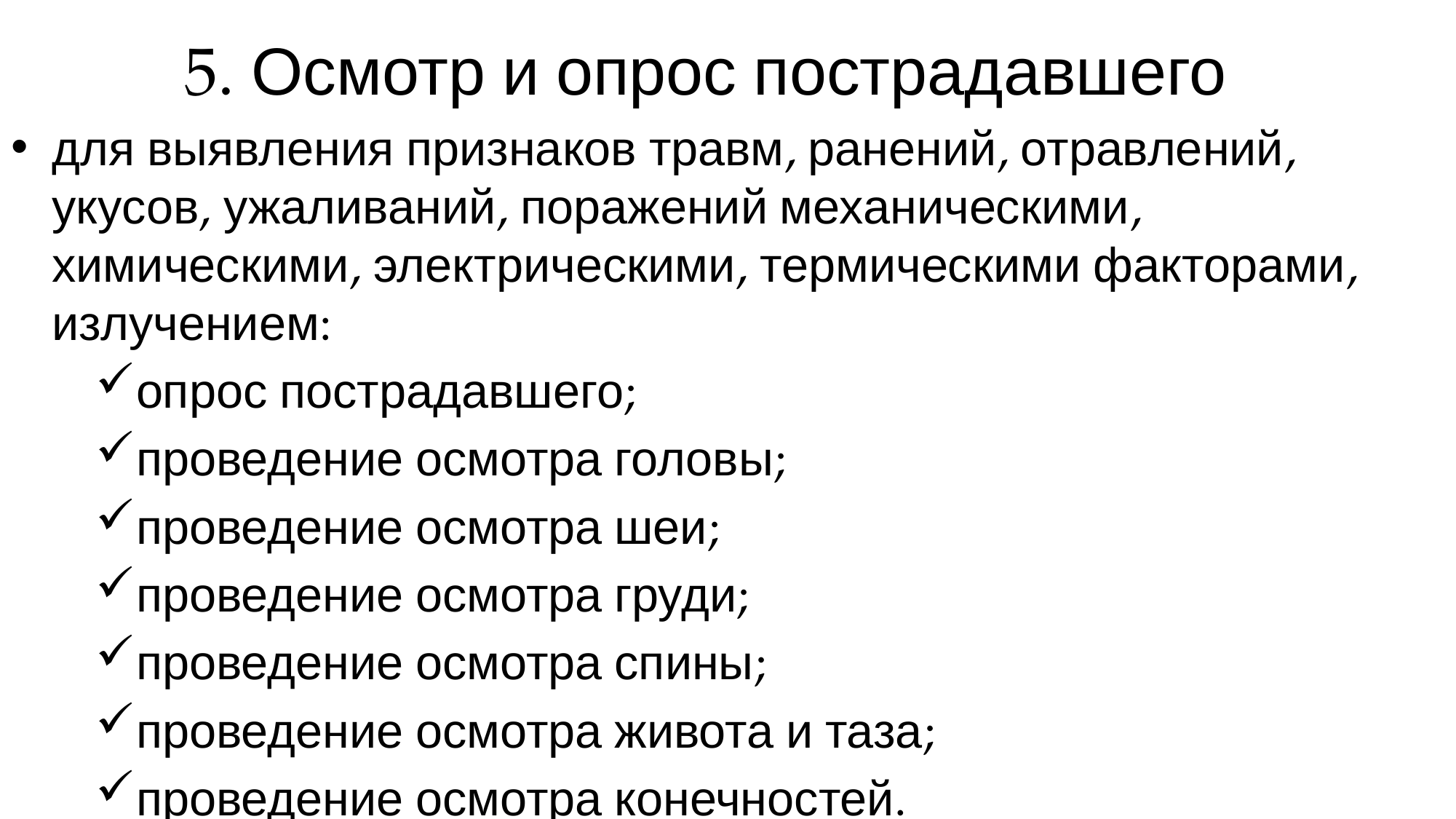

# 5. Осмотр и опрос пострадавшего
для выявления признаков травм, ранений, отравлений, укусов, ужаливаний, поражений механическими, химическими, электрическими, термическими факторами, излучением:
опрос пострадавшего;
проведение осмотра головы;
проведение осмотра шеи;
проведение осмотра груди;
проведение осмотра спины;
проведение осмотра живота и таза;
проведение осмотра конечностей.